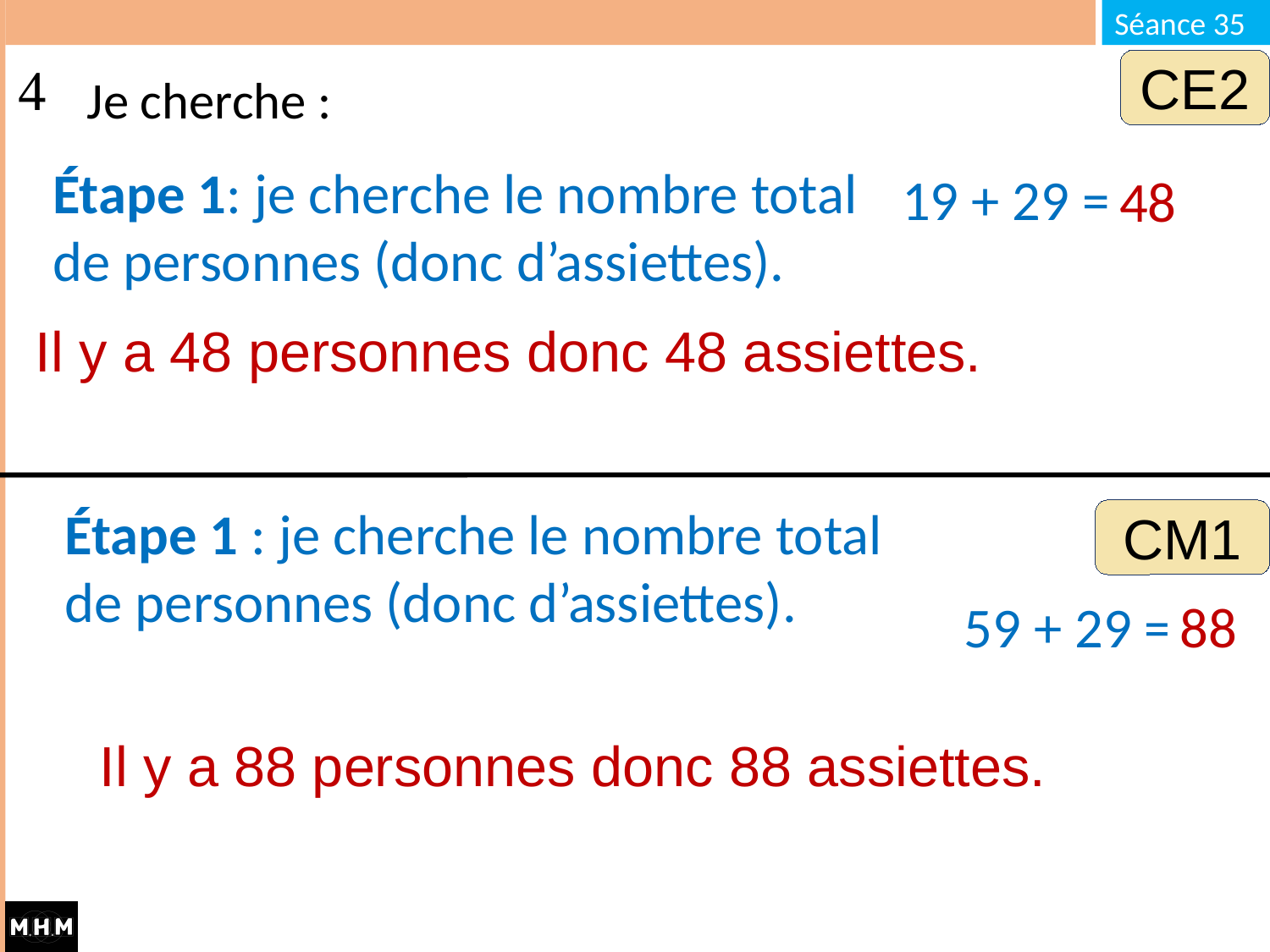

# Je cherche :
CE2
Étape 1: je cherche le nombre total de personnes (donc d’assiettes).
19 + 29 =
48
Il y a 48 personnes donc 48 assiettes.

Étape 1 : je cherche le nombre total de personnes (donc d’assiettes).
CM1
59 + 29 =
88
Il y a 88 personnes donc 88 assiettes.